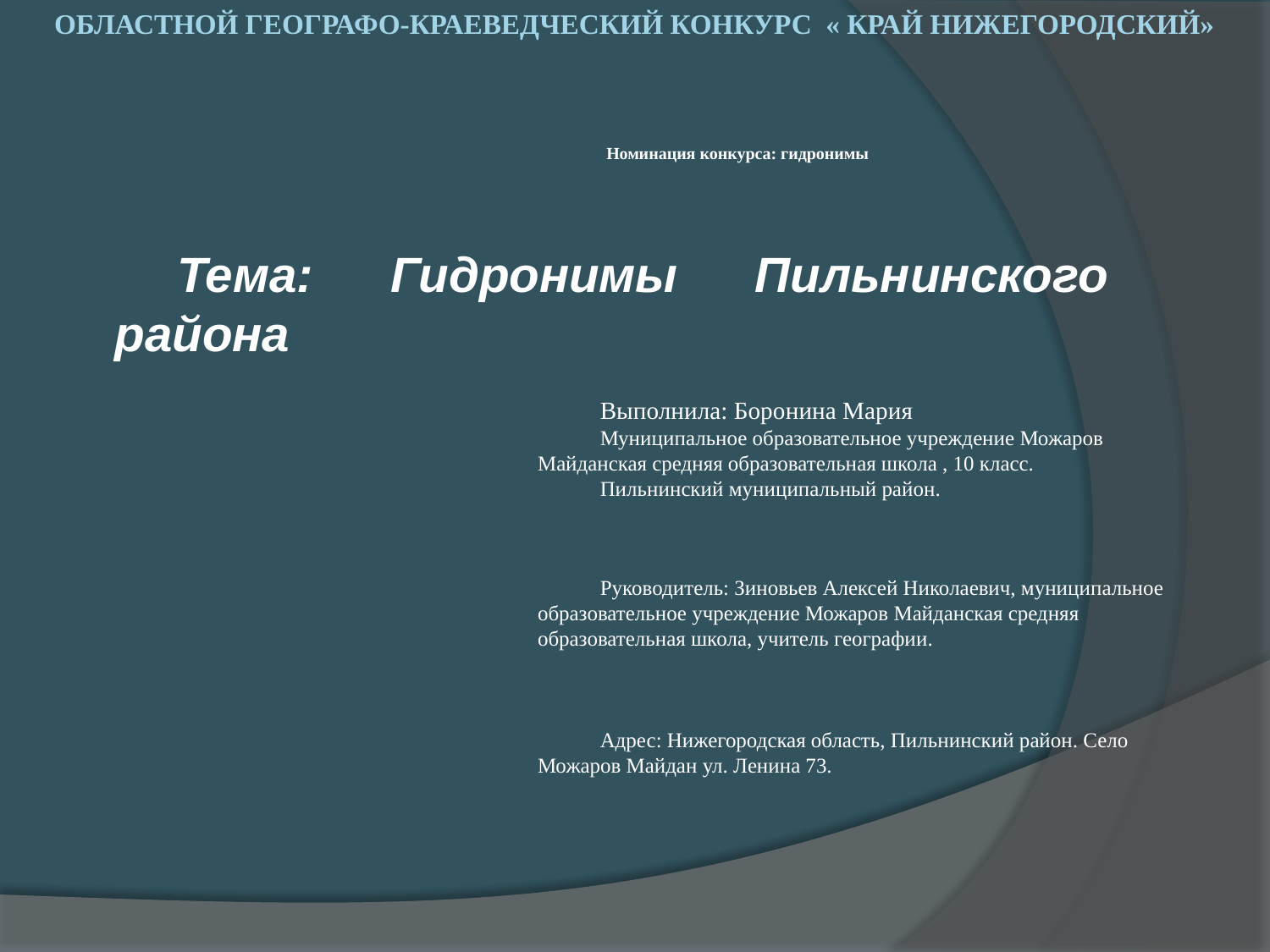

# Областной географо-краеведческий конкурс  « Край нижегородский»

Номинация конкурса: гидронимы

Тема: Гидронимы Пильнинского района
Выполнила: Боронина Мария
Муниципальное образовательное учреждение Можаров Майданская средняя образовательная школа , 10 класс.
Пильнинский муниципальный район.

Руководитель: Зиновьев Алексей Николаевич, муниципальное образовательное учреждение Можаров Майданская средняя образовательная школа, учитель географии.

Адрес: Нижегородская область, Пильнинский район. Село Можаров Майдан ул. Ленина 73.